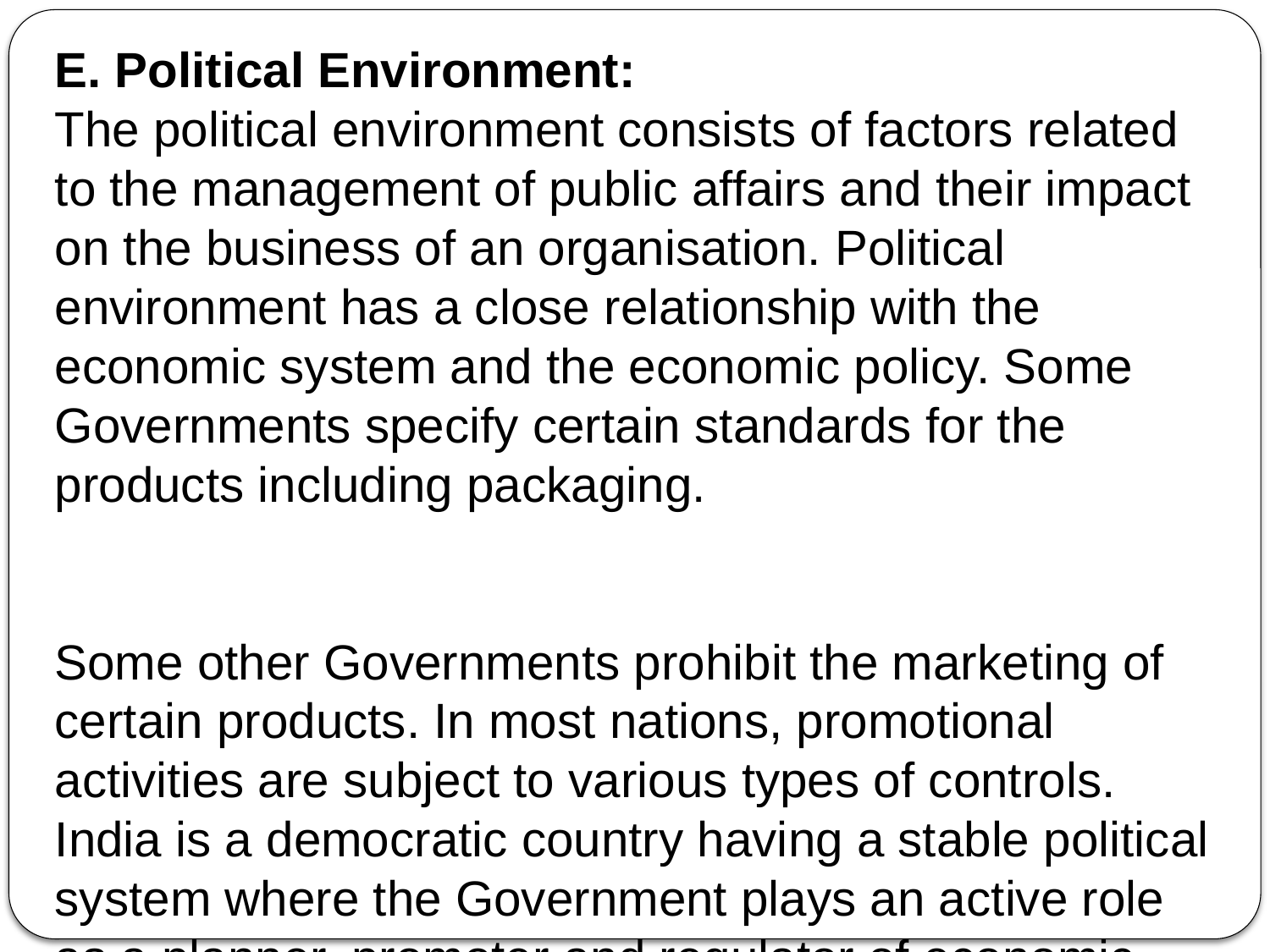

E. Political Environment:
The political environment consists of factors related to the management of public affairs and their impact on the business of an organisation. Political environment has a close relationship with the economic system and the economic policy. Some Governments specify certain standards for the products including packaging.

Some other Governments prohibit the marketing of certain products. In most nations, promotional activities are subject to various types of controls. India is a democratic country having a stable political system where the Government plays an active role as a planner, promoter and regulator of economic activity.